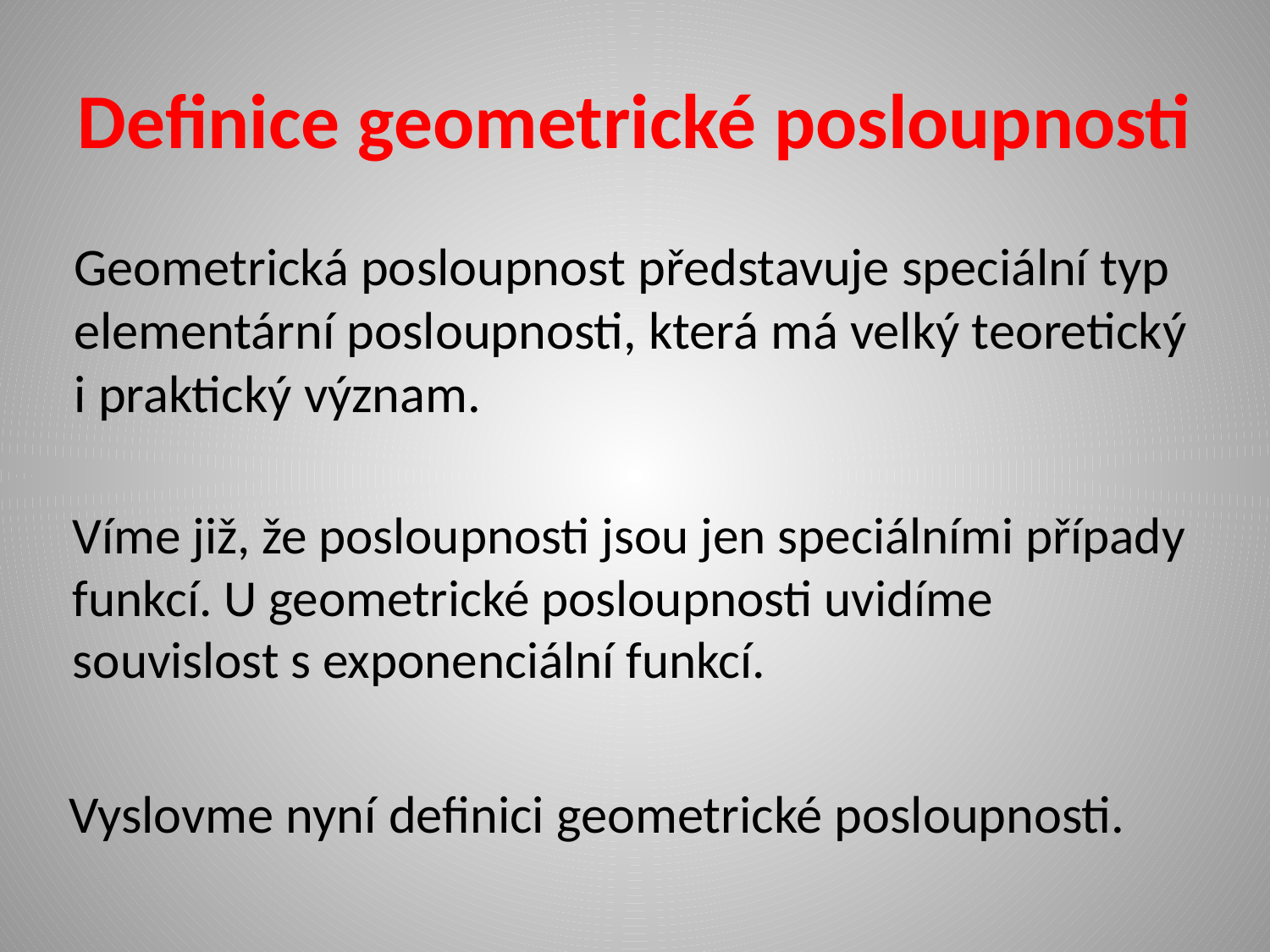

# Definice geometrické posloupnosti
Geometrická posloupnost představuje speciální typ elementární posloupnosti, která má velký teoretický i praktický význam.
Víme již, že posloupnosti jsou jen speciálními případy funkcí. U geometrické posloupnosti uvidíme souvislost s exponenciální funkcí.

Vyslovme nyní definici geometrické posloupnosti.